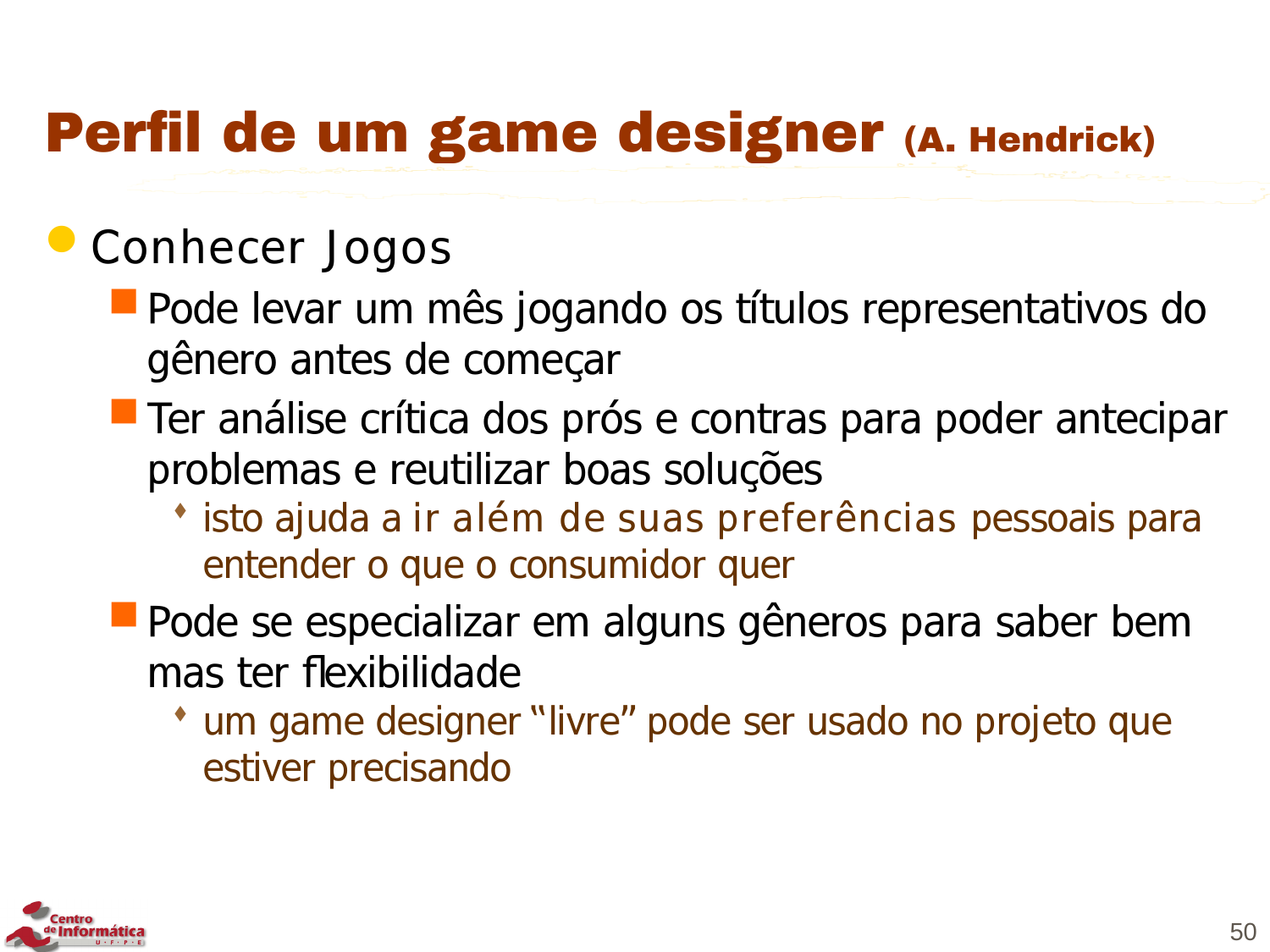

# Perfil de um game designer (A. Hendrick)
Conhecer Jogos
Pode levar um mês jogando os títulos representativos do gênero antes de começar
Ter análise crítica dos prós e contras para poder antecipar problemas e reutilizar boas soluções
isto ajuda a ir além de suas preferências pessoais para entender o que o consumidor quer
Pode se especializar em alguns gêneros para saber bem mas ter flexibilidade
um game designer “livre” pode ser usado no projeto que estiver precisando
50